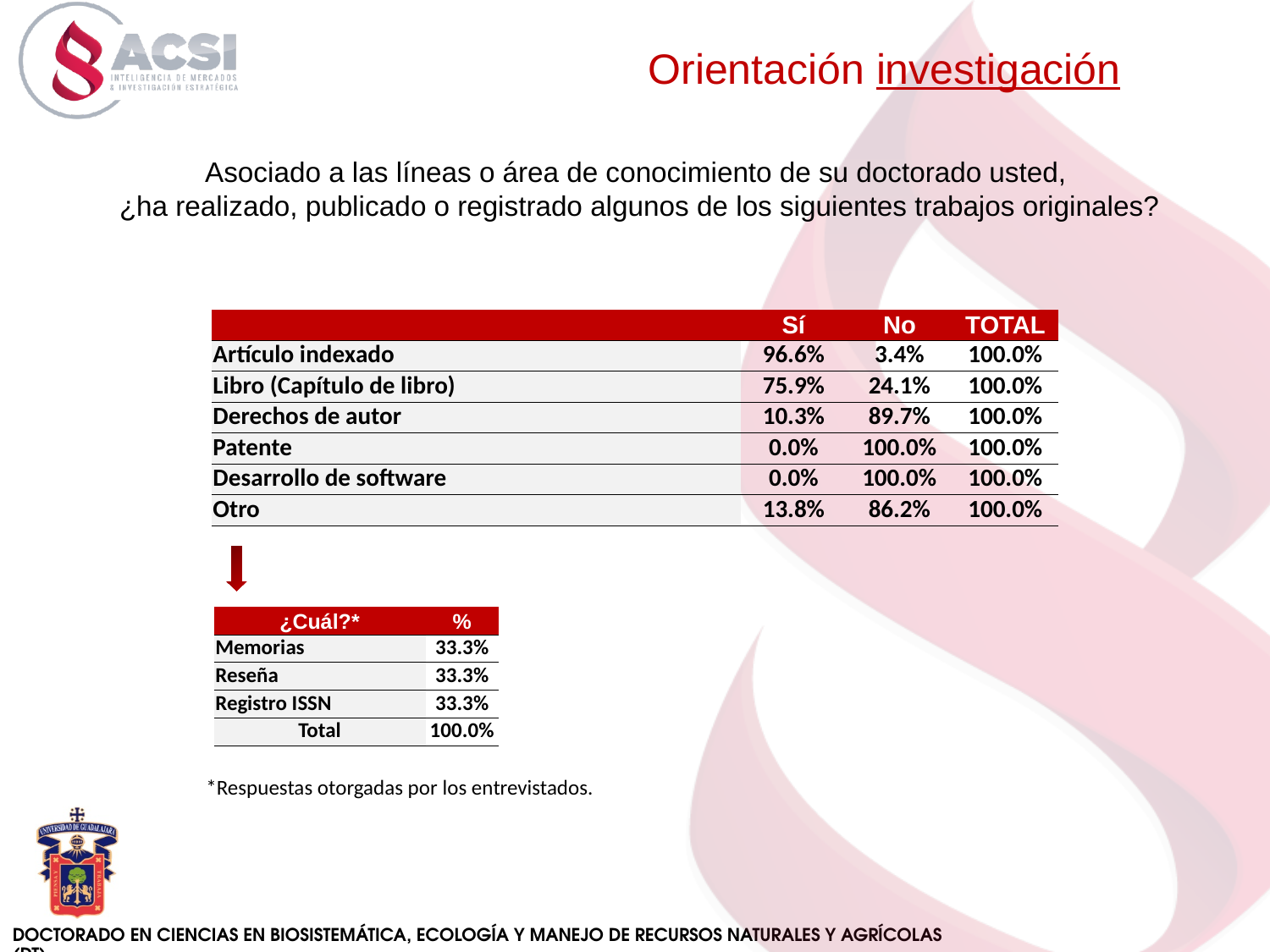

Orientación investigación
Asociado a las líneas o área de conocimiento de su doctorado usted,
¿ha realizado, publicado o registrado algunos de los siguientes trabajos originales?
|  | Sí | No | TOTAL |
| --- | --- | --- | --- |
| Artículo indexado | 96.6% | 3.4% | 100.0% |
| Libro (Capítulo de libro) | 75.9% | 24.1% | 100.0% |
| Derechos de autor | 10.3% | 89.7% | 100.0% |
| Patente | 0.0% | 100.0% | 100.0% |
| Desarrollo de software | 0.0% | 100.0% | 100.0% |
| Otro | 13.8% | 86.2% | 100.0% |

| ¿Cuál?\* | % |
| --- | --- |
| Memorias | 33.3% |
| Reseña | 33.3% |
| Registro ISSN | 33.3% |
| Total | 100.0% |
*Respuestas otorgadas por los entrevistados.